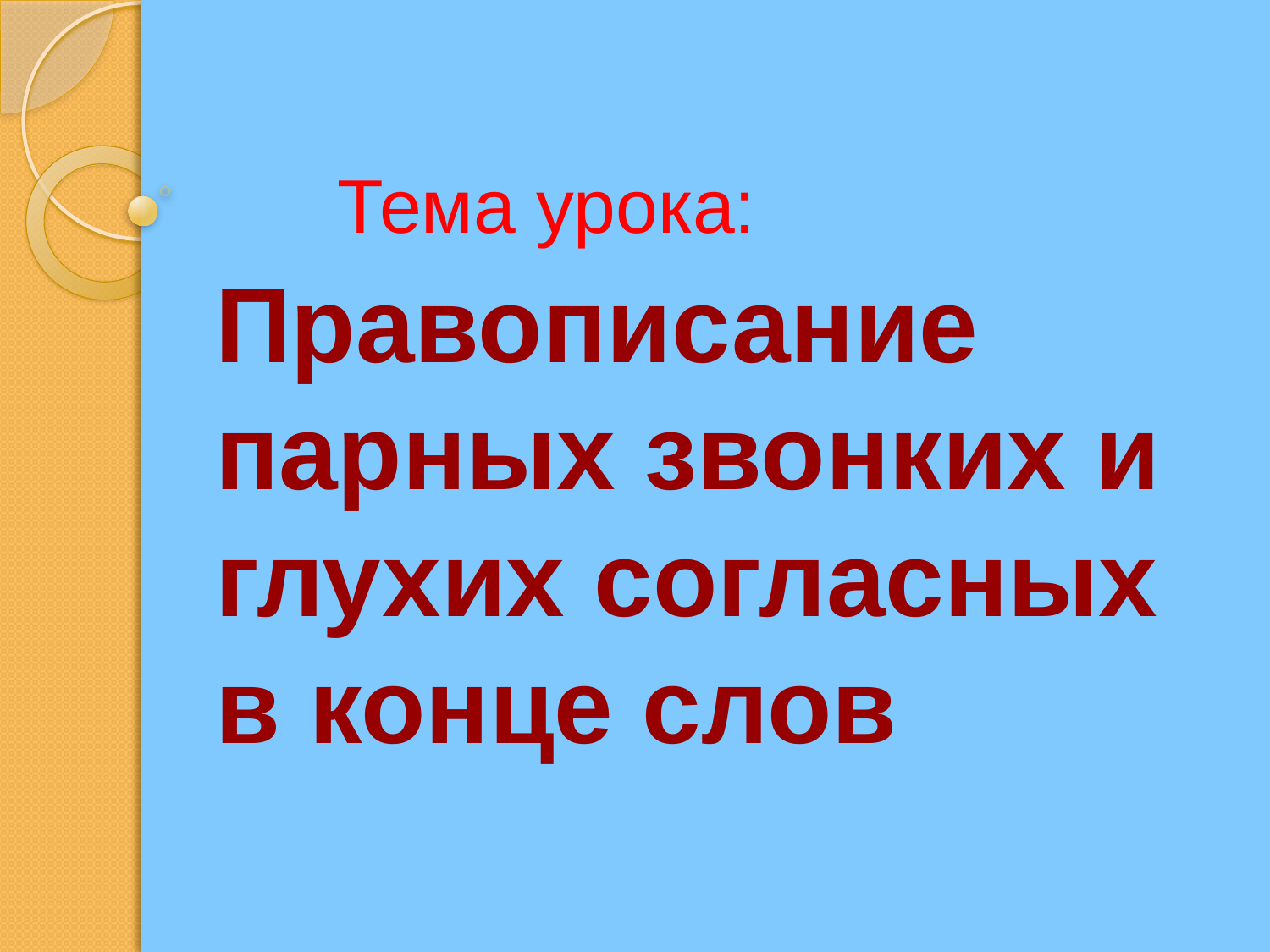

# Тема урока:
Правописание  парных звонких и глухих согласных в конце слов